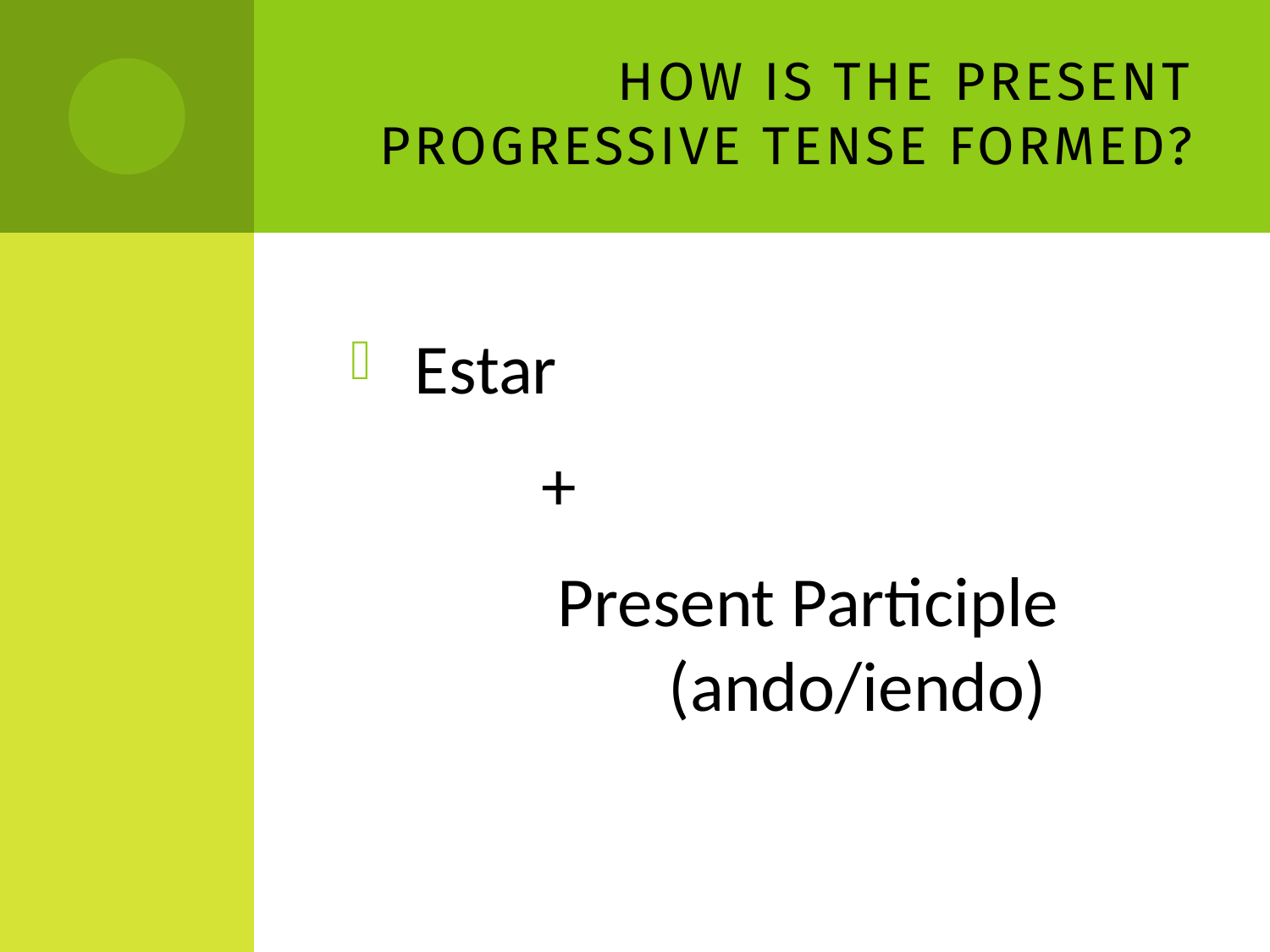

# How is the present progressive tense formed?
Estar
		+
		 Present Participle 			(ando/iendo)